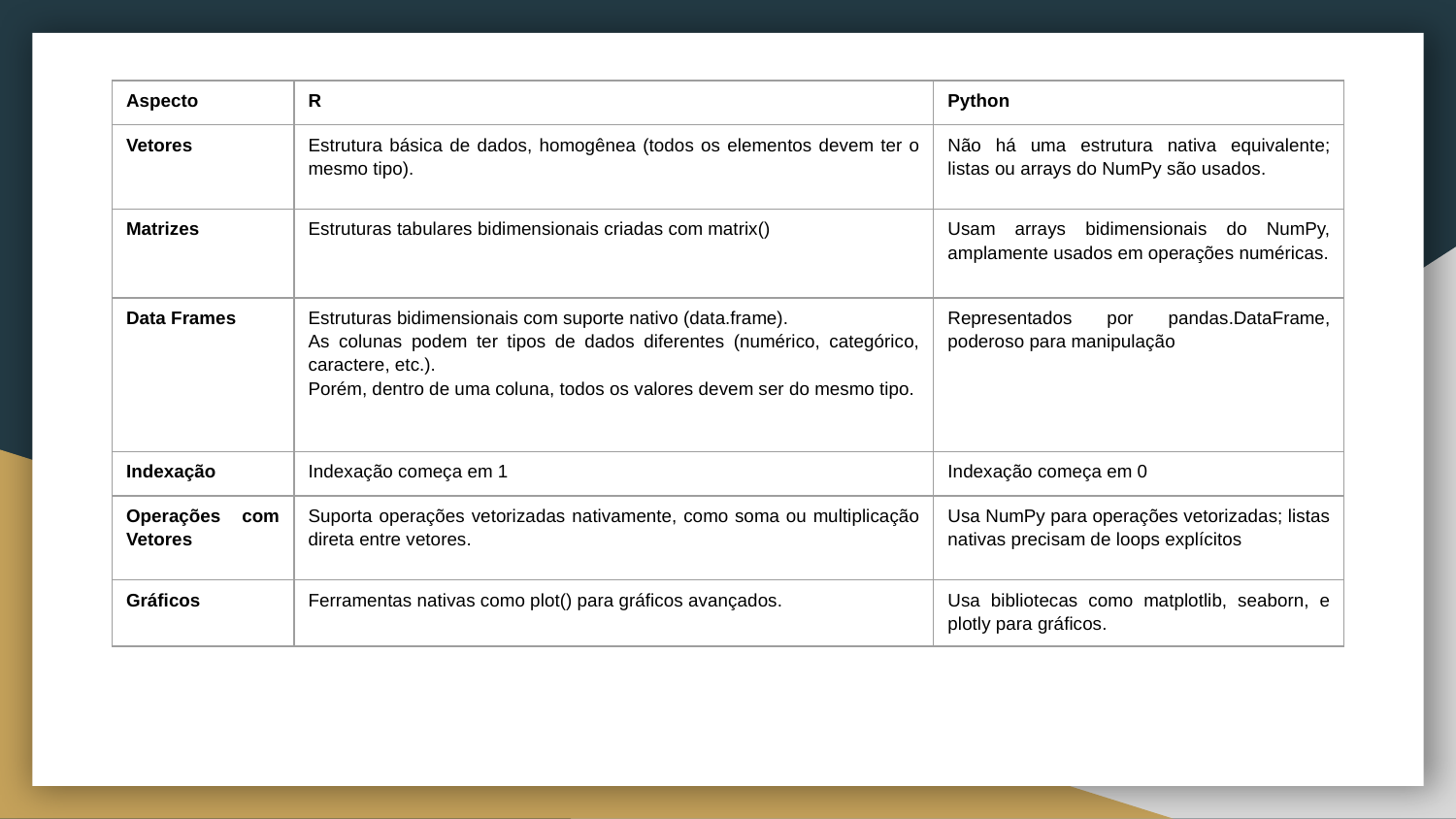

|  |
| --- |
| Aspecto | R | Python |
| --- | --- | --- |
| Vetores | Estrutura básica de dados, homogênea (todos os elementos devem ter o mesmo tipo). | Não há uma estrutura nativa equivalente; listas ou arrays do NumPy são usados. |
| Matrizes | Estruturas tabulares bidimensionais criadas com matrix() | Usam arrays bidimensionais do NumPy, amplamente usados em operações numéricas. |
| Data Frames | Estruturas bidimensionais com suporte nativo (data.frame). As colunas podem ter tipos de dados diferentes (numérico, categórico, caractere, etc.). Porém, dentro de uma coluna, todos os valores devem ser do mesmo tipo. | Representados por pandas.DataFrame, poderoso para manipulação |
| Indexação | Indexação começa em 1 | Indexação começa em 0 |
| Operações com Vetores | Suporta operações vetorizadas nativamente, como soma ou multiplicação direta entre vetores. | Usa NumPy para operações vetorizadas; listas nativas precisam de loops explícitos |
| Gráficos | Ferramentas nativas como plot() para gráficos avançados. | Usa bibliotecas como matplotlib, seaborn, e plotly para gráficos. |
|  |
| --- |